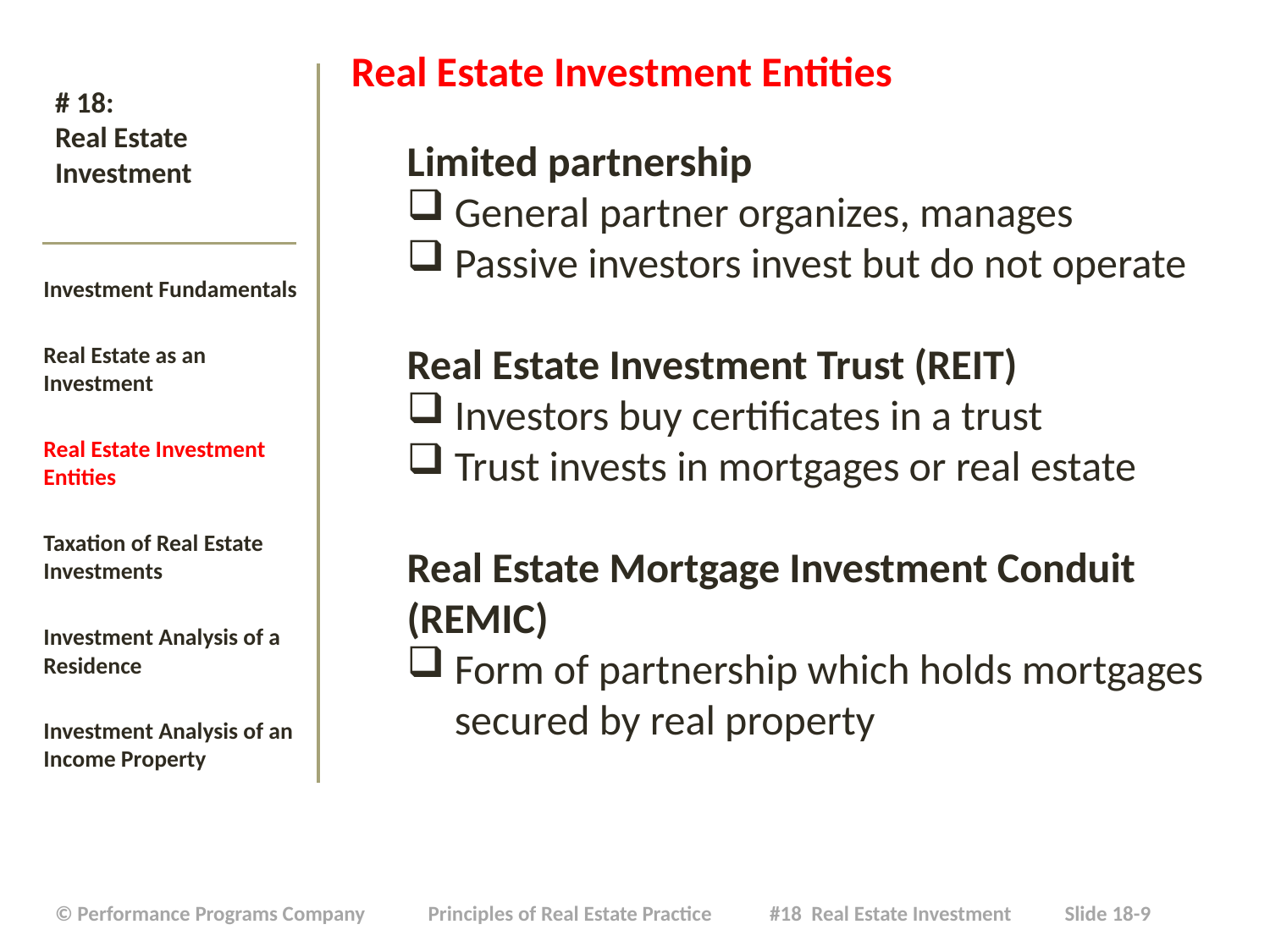

Real Estate Investment Entities

Limited partnership
General partner organizes, manages
Passive investors invest but do not operate

Real Estate Investment Trust (REIT)
Investors buy certificates in a trust
Trust invests in mortgages or real estate

Real Estate Mortgage Investment Conduit (REMIC)
Form of partnership which holds mortgages secured by real property
# # 18: Real Estate Investment

Investment Fundamentals

Real Estate as an Investment

Real Estate Investment Entities

Taxation of Real Estate Investments

Investment Analysis of a Residence

Investment Analysis of an Income Property

| © Performance Programs Company Principles of Real Estate Practice #18 Real Estate Investment Slide 18-9 |
| --- |